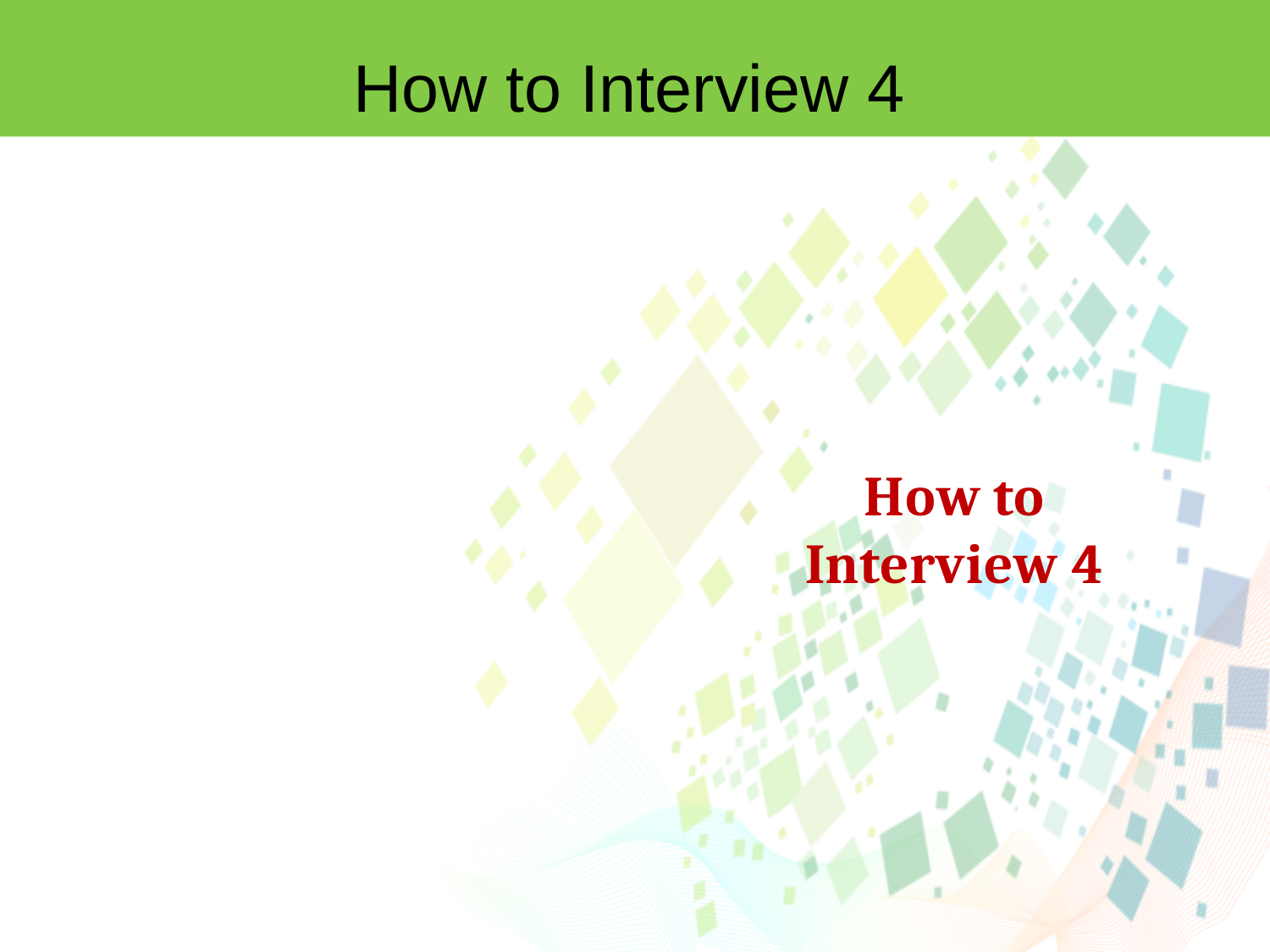

How to Interview 4
How to Interview 4